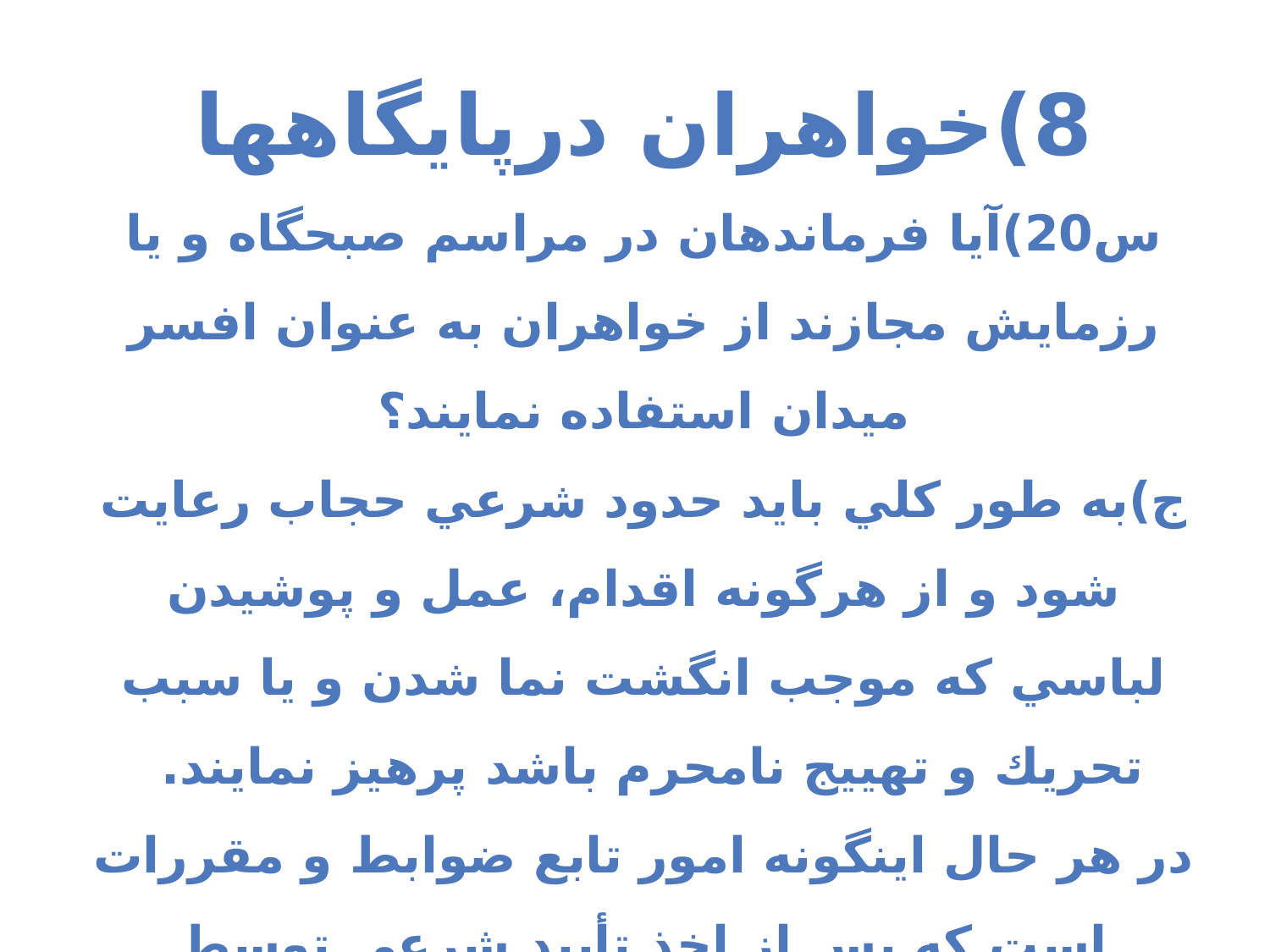

8)خواهران درپایگاهها
س20)آيا فرماندهان در مراسم صبحگاه و يا رزمايش مجازند از خواهران به عنوان افسر ميدان استفاده نمايند؟
ج)به طور كلي بايد حدود شرعي حجاب رعايت شود و از هرگونه اقدام، عمل و پوشيدن لباسي كه موجب انگشت نما شدن و يا سبب تحريك و تهييج نامحرم باشد پرهيز نمايند.
در هر حال اينگونه امور تابع ضوابط و مقررات است كه پس از اخذ تأييد شرعي توسط مسئولين مربوطه ابلاغ مي شود.